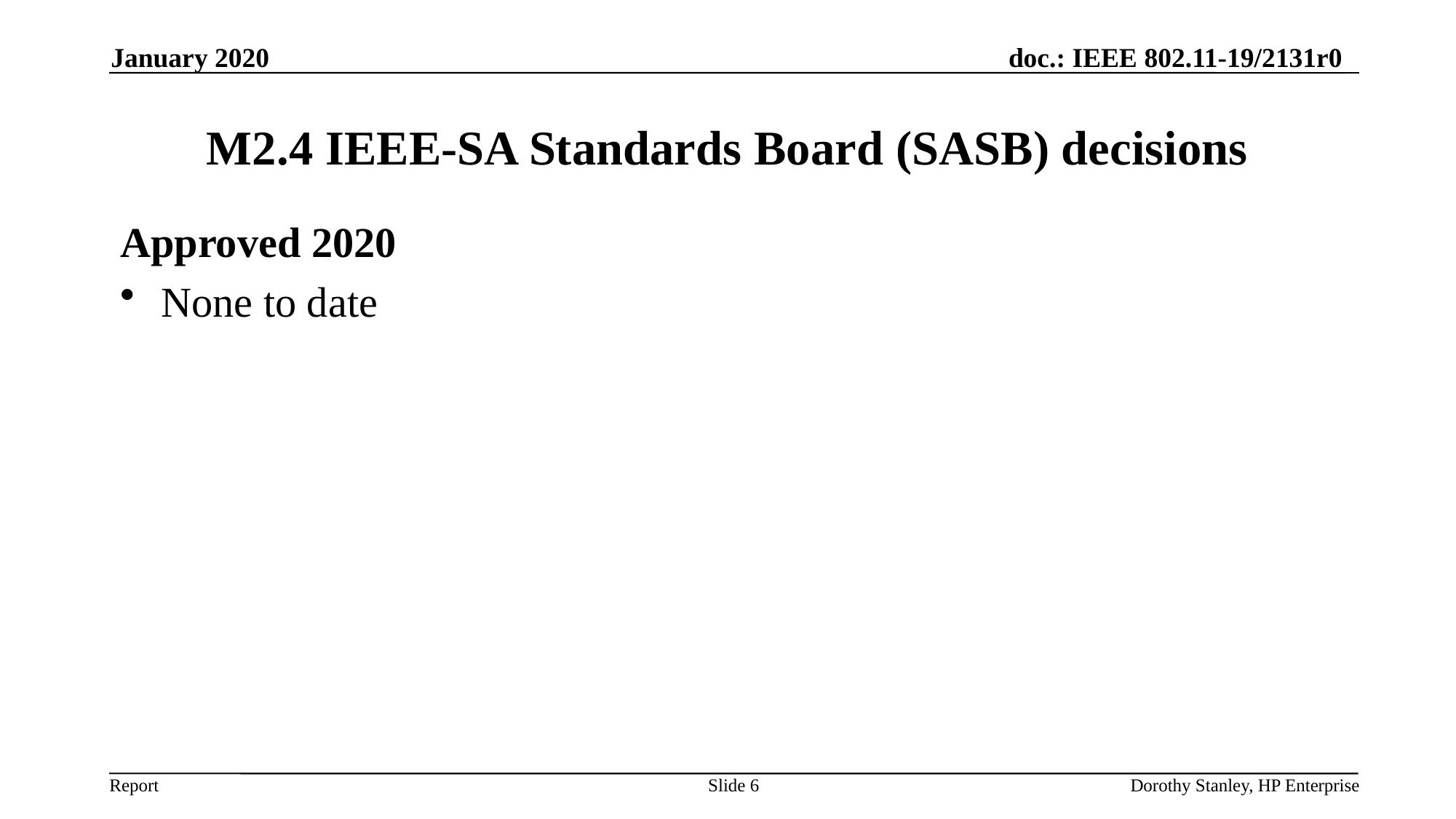

January 2020
# M2.4 IEEE-SA Standards Board (SASB) decisions
Approved 2020
None to date
Slide 6
Dorothy Stanley, HP Enterprise